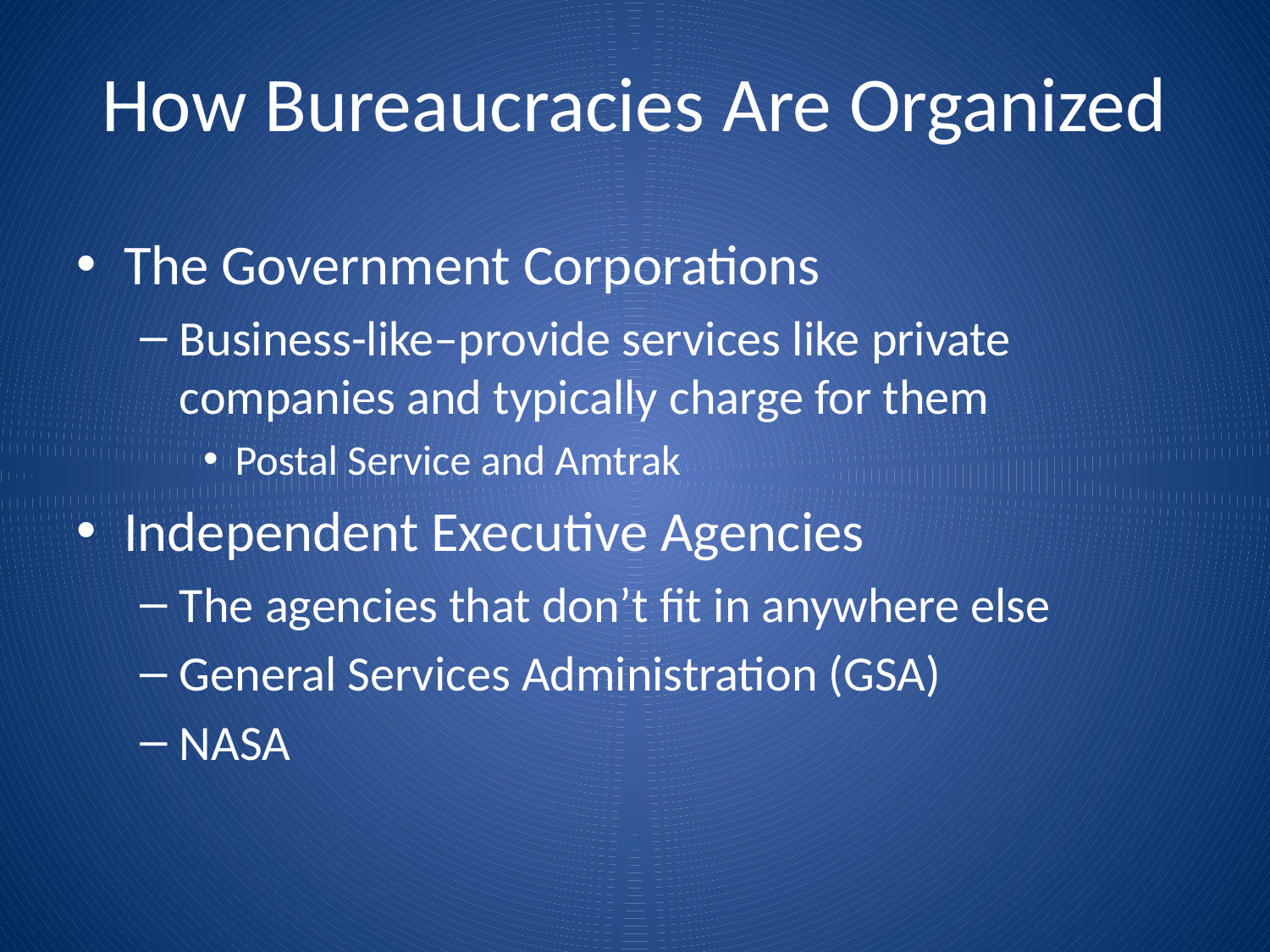

# How Bureaucracies Are Organized
The Government Corporations
Business-like–provide services like private companies and typically charge for them
Postal Service and Amtrak
Independent Executive Agencies
The agencies that don’t fit in anywhere else
General Services Administration (GSA)
NASA